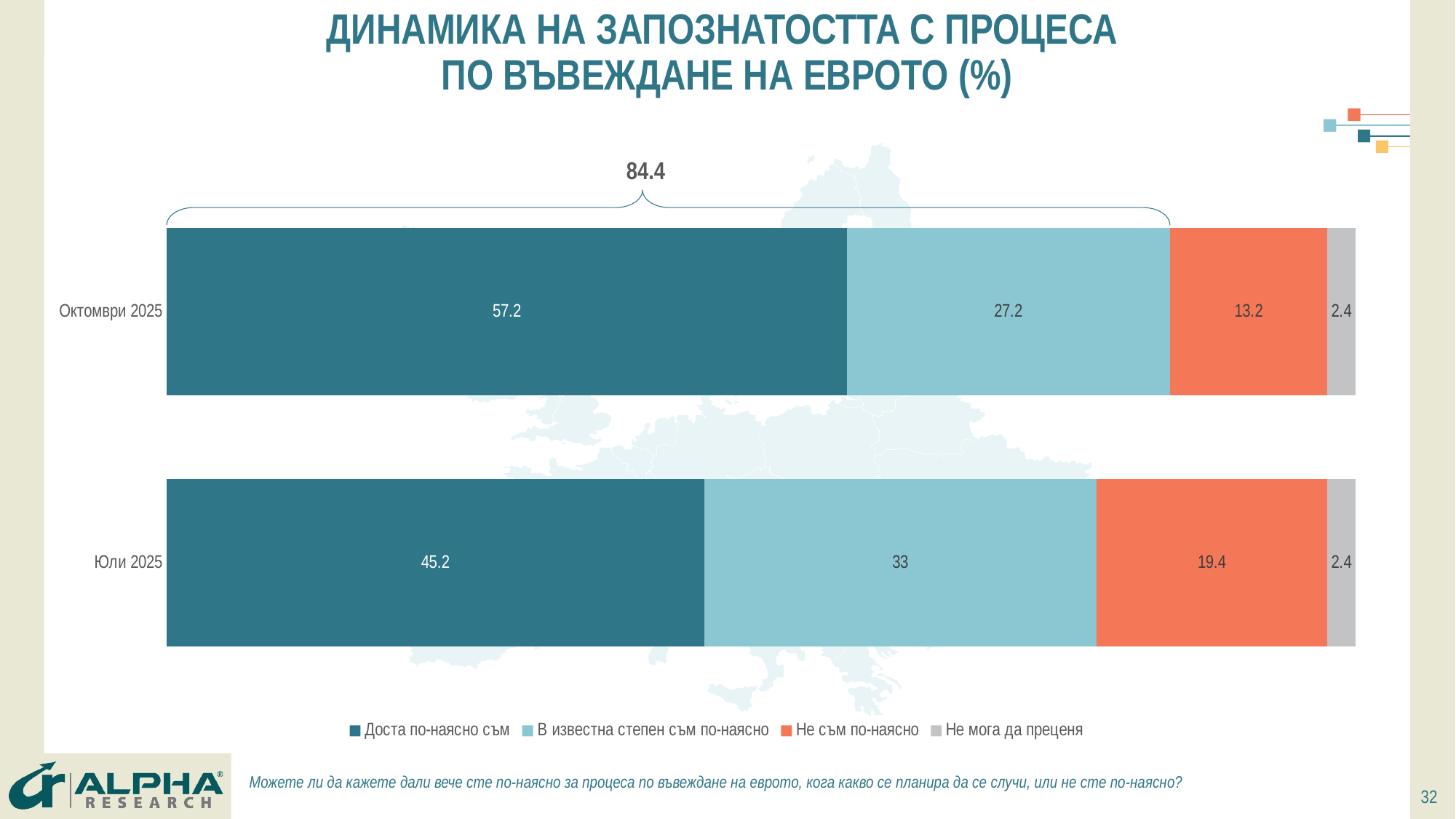

# ДИНАМИКА НА ЗАПОЗНАТОСТТА С ПРОЦЕСА ПО ВЪВЕЖДАНЕ НА ЕВРОТО (%)

84.4

### Chart

| Category | Доста по-наясно съм | В известна степен съм по-наясно | Не съм по-наясно | Не мога да преценя |
|---|---|---|---|---|
| Юли 2025 | 45.2 | 33.0 | 19.4 | 2.4 |
| Октомври 2025 | 57.199999999999996 | 27.200000000000003 | 13.200000000000001 | 2.4 |
 Можете ли да кажете дали вече сте по-наясно за процеса по въвеждане на еврото, кога какво се планира да се случи, или не сте по-наясно?
32